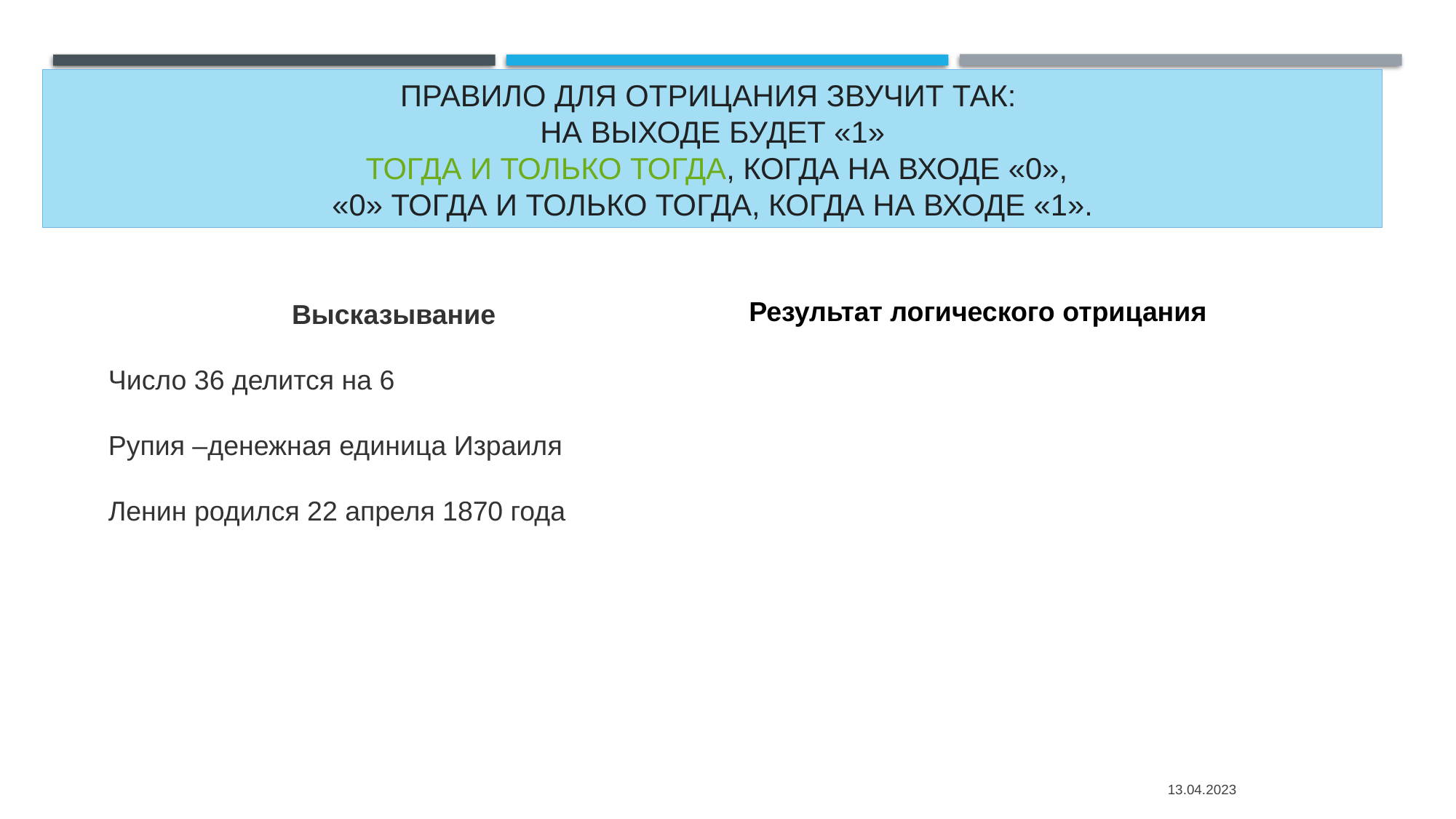

# правило для отрицания звучит так: на выходе будет «1»  тогда и только тогда, когда на входе «0», «0» тогда и только тогда, когда на входе «1».
Результат логического отрицания
                        Высказывание

Число 36 делится на 6

Рупия –денежная единица Израиля

Ленин родился 22 апреля 1870 года

13.04.2023